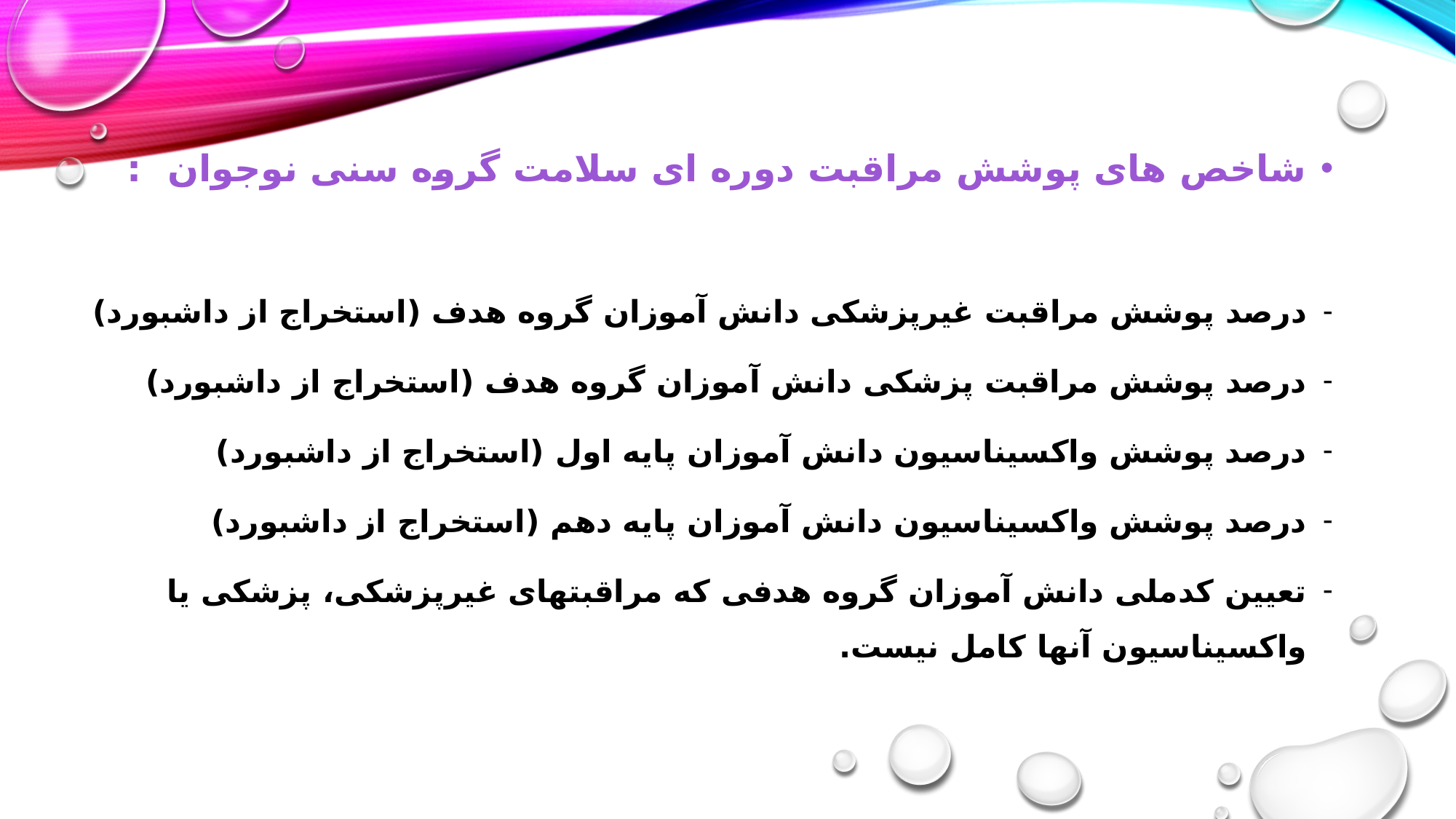

شاخص های پوشش مراقبت دوره ای سلامت گروه سنی نوجوان  :

درصد پوشش مراقبت غیرپزشکی دانش آموزان گروه هدف (استخراج از داشبورد)
درصد پوشش مراقبت پزشکی دانش آموزان گروه هدف (استخراج از داشبورد)
درصد پوشش واکسیناسیون دانش آموزان پایه اول (استخراج از داشبورد)
درصد پوشش واکسیناسیون دانش آموزان پایه دهم (استخراج از داشبورد)
تعیین کدملی دانش آموزان گروه هدفی که مراقبتهای غیرپزشکی، پزشکی یا واکسیناسیون آنها کامل نیست.

#